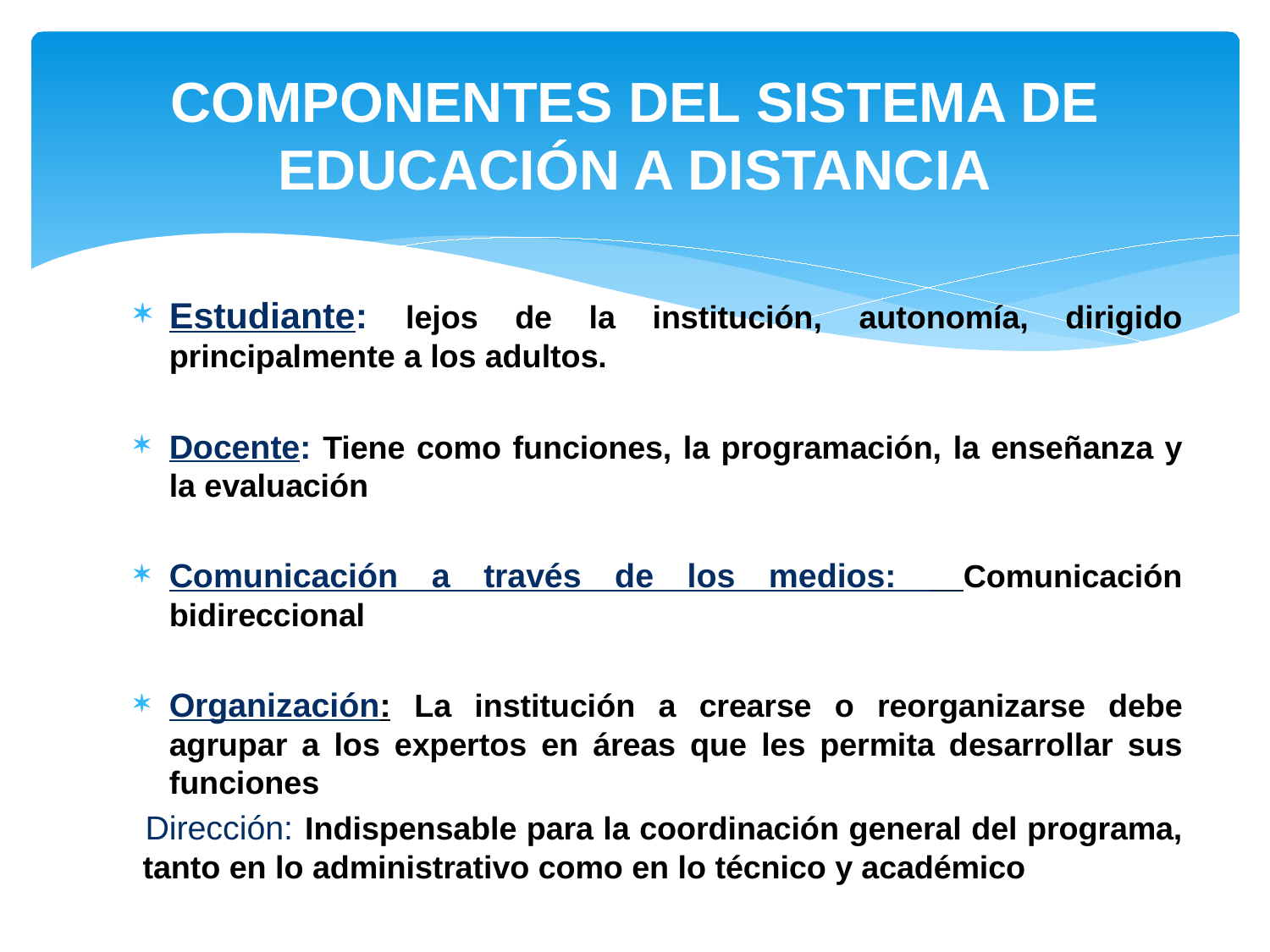

# COMPONENTES DEL SISTEMA DE EDUCACIÓN A DISTANCIA
Estudiante: lejos de la institución, autonomía, dirigido principalmente a los adultos.

Docente: Tiene como funciones, la programación, la enseñanza y la evaluación

Comunicación a través de los medios:  Comunicación bidireccional

Organización: La institución a crearse o reorganizarse debe agrupar a los expertos en áreas que les permita desarrollar sus funciones
 Dirección: Indispensable para la coordinación general del programa,  tanto en lo administrativo como en lo técnico y académico